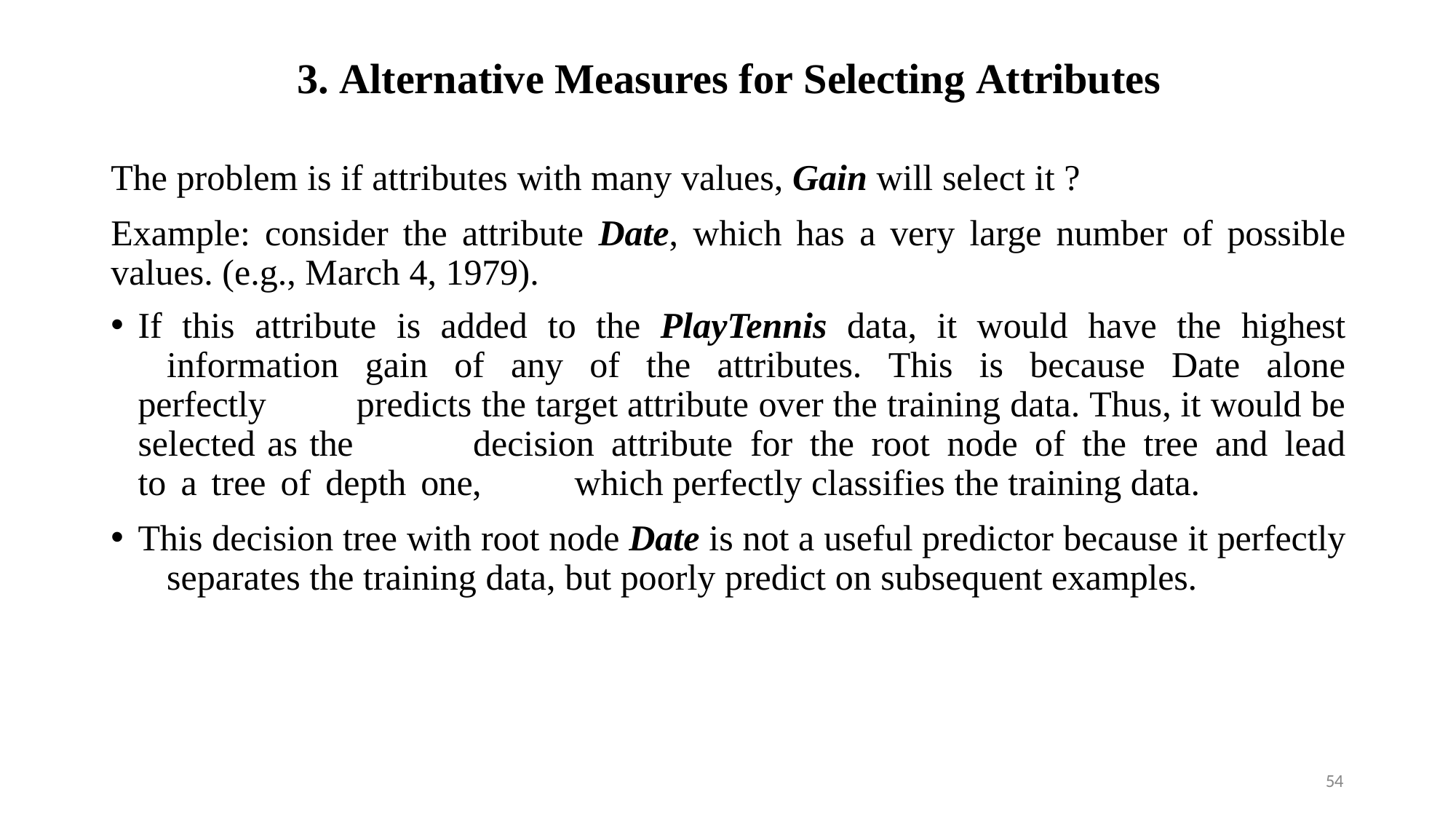

# 3. Alternative Measures for Selecting Attributes
The problem is if attributes with many values, Gain will select it ?
Example: consider the attribute Date, which has a very large number of possible values. (e.g., March 4, 1979).
If  this  attribute  is  added  to  the  PlayTennis  data,  it  would  have  the  highest 	information gain of any of the attributes. This is because Date alone perfectly 	predicts the target attribute over the training data. Thus, it would be selected as the 	decision attribute for the root node of the tree and lead to a tree of depth one, 	which perfectly classifies the training data.
This decision tree with root node Date is not a useful predictor because it perfectly 	separates the training data, but poorly predict on subsequent examples.
54